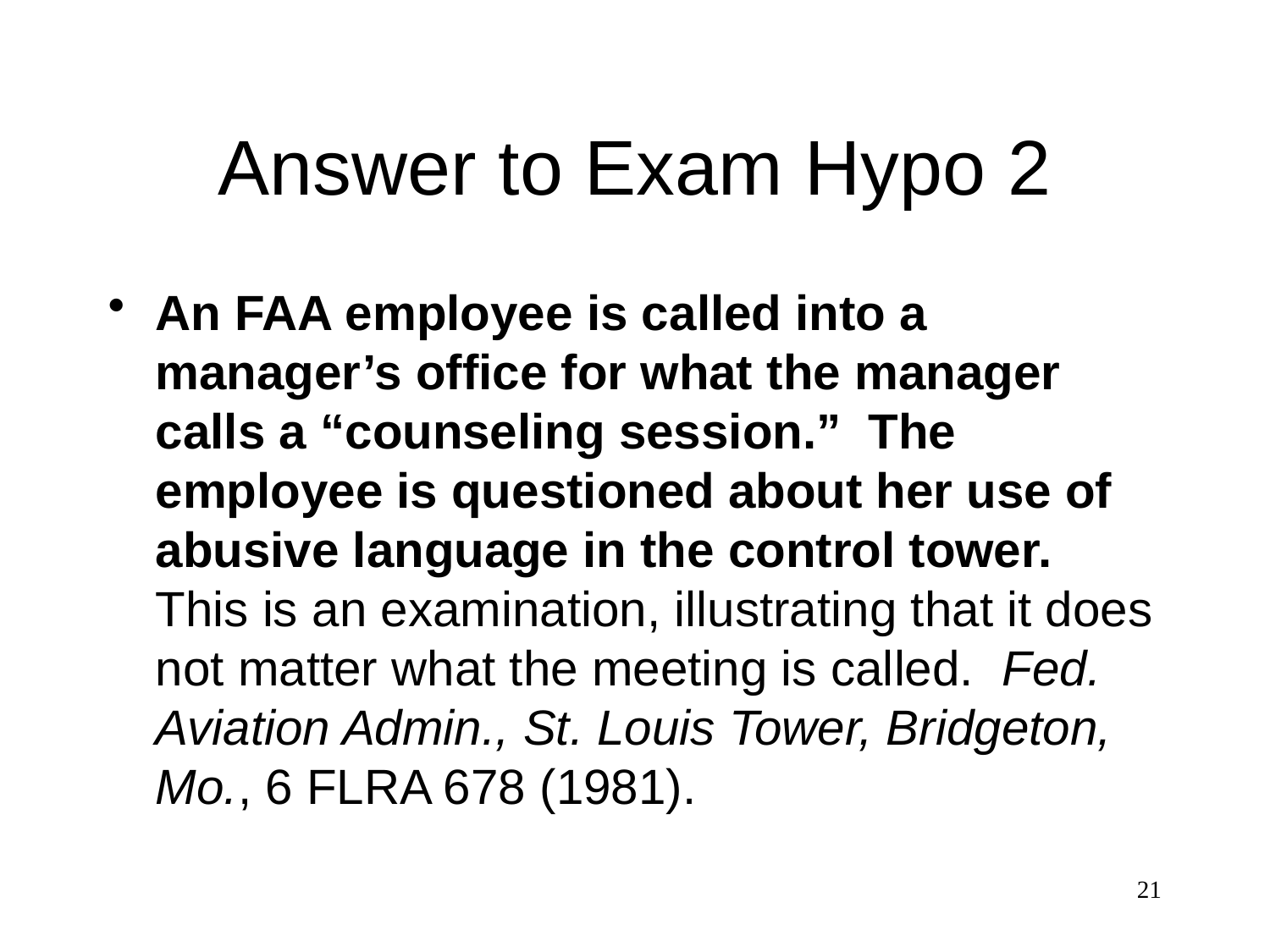

# Answer to Exam Hypo 2
An FAA employee is called into a manager’s office for what the manager calls a “counseling session.”  The employee is questioned about her use of abusive language in the control tower.  This is an examination, illustrating that it does not matter what the meeting is called.  Fed. Aviation Admin., St. Louis Tower, Bridgeton, Mo., 6 FLRA 678 (1981).

21